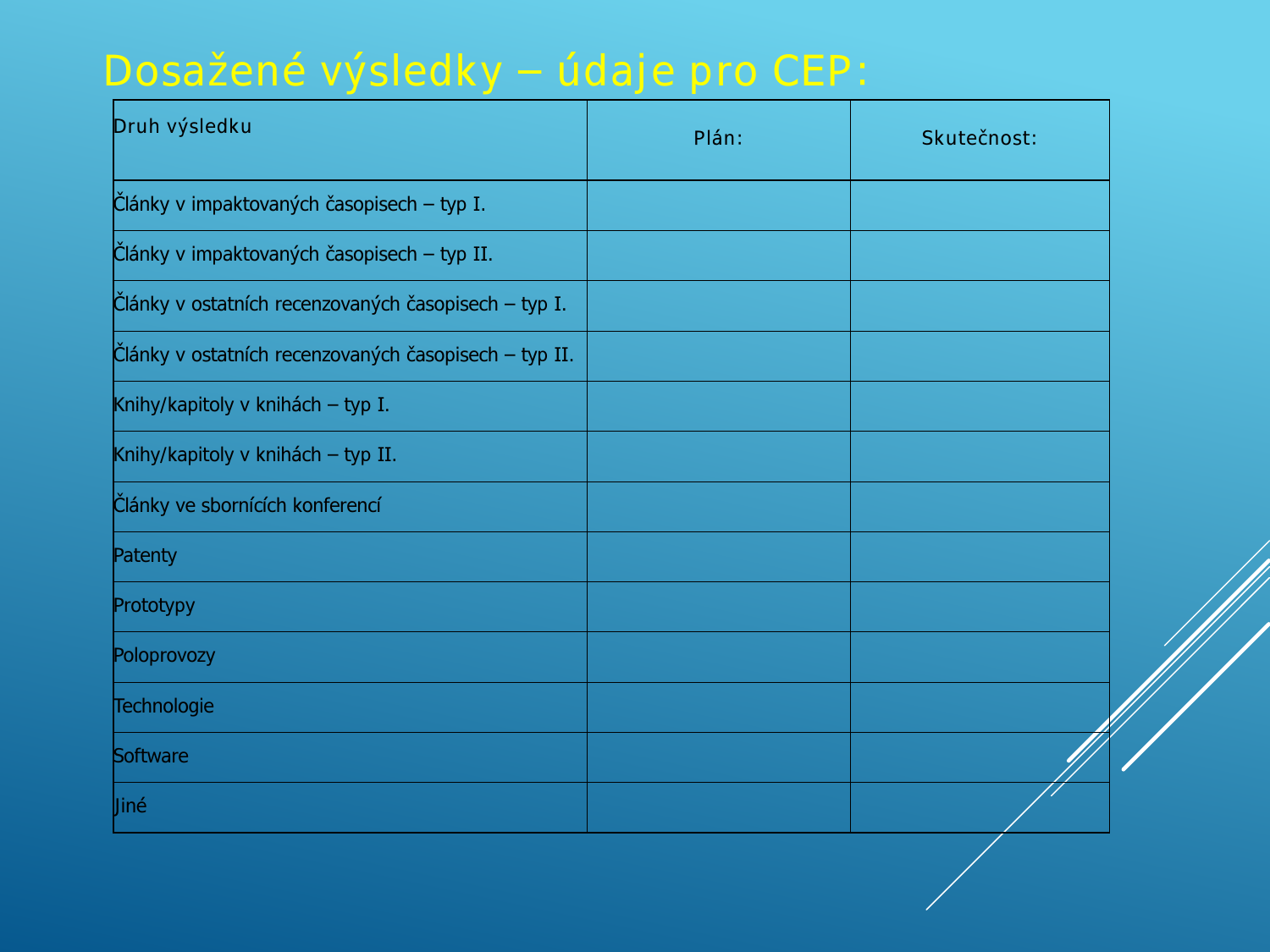

Dosažené výsledky – údaje pro CEP:
| Druh výsledku | Plán: | Skutečnost: |
| --- | --- | --- |
| Články v impaktovaných časopisech – typ I. |  |  |
| Články v impaktovaných časopisech – typ II. |  |  |
| Články v ostatních recenzovaných časopisech – typ I. |  |  |
| Články v ostatních recenzovaných časopisech – typ II. |  |  |
| Knihy/kapitoly v knihách – typ I. |  |  |
| Knihy/kapitoly v knihách – typ II. |  |  |
| Články ve sbornících konferencí |  |  |
| Patenty |  |  |
| Prototypy |  |  |
| Poloprovozy |  |  |
| Technologie |  |  |
| Software |  |  |
| Jiné |  |  |